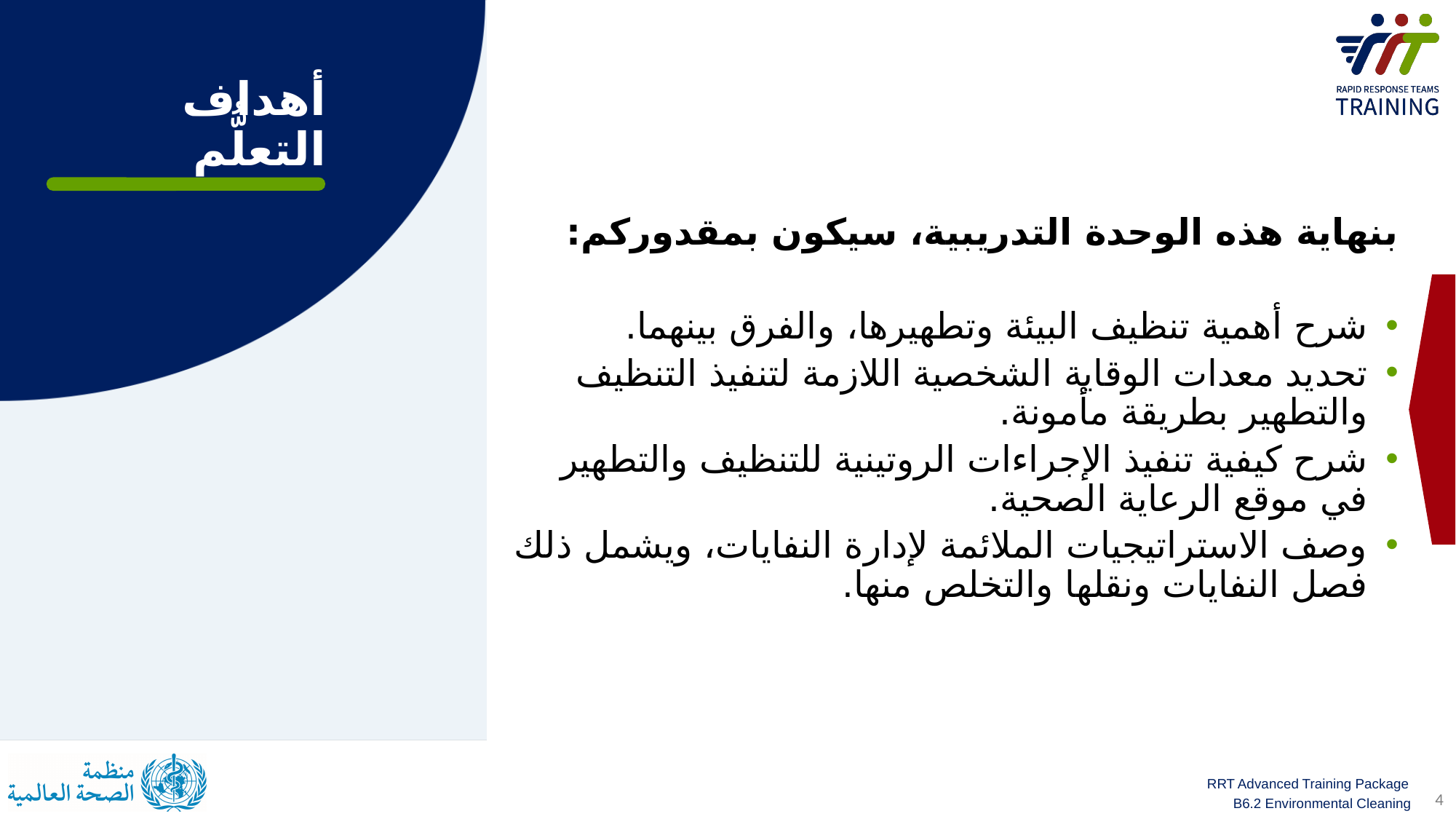

# أهداف التعلُّم
بنهاية هذه الوحدة التدريبية، سيكون بمقدوركم:

شرح أهمية تنظيف البيئة وتطهيرها، والفرق بينهما.
تحديد معدات الوقاية الشخصية اللازمة لتنفيذ التنظيف والتطهير بطريقة مأمونة.
شرح كيفية تنفيذ الإجراءات الروتينية للتنظيف والتطهير في موقع الرعاية الصحية.
وصف الاستراتيجيات الملائمة لإدارة النفايات، ويشمل ذلك فصل النفايات ونقلها والتخلص منها.